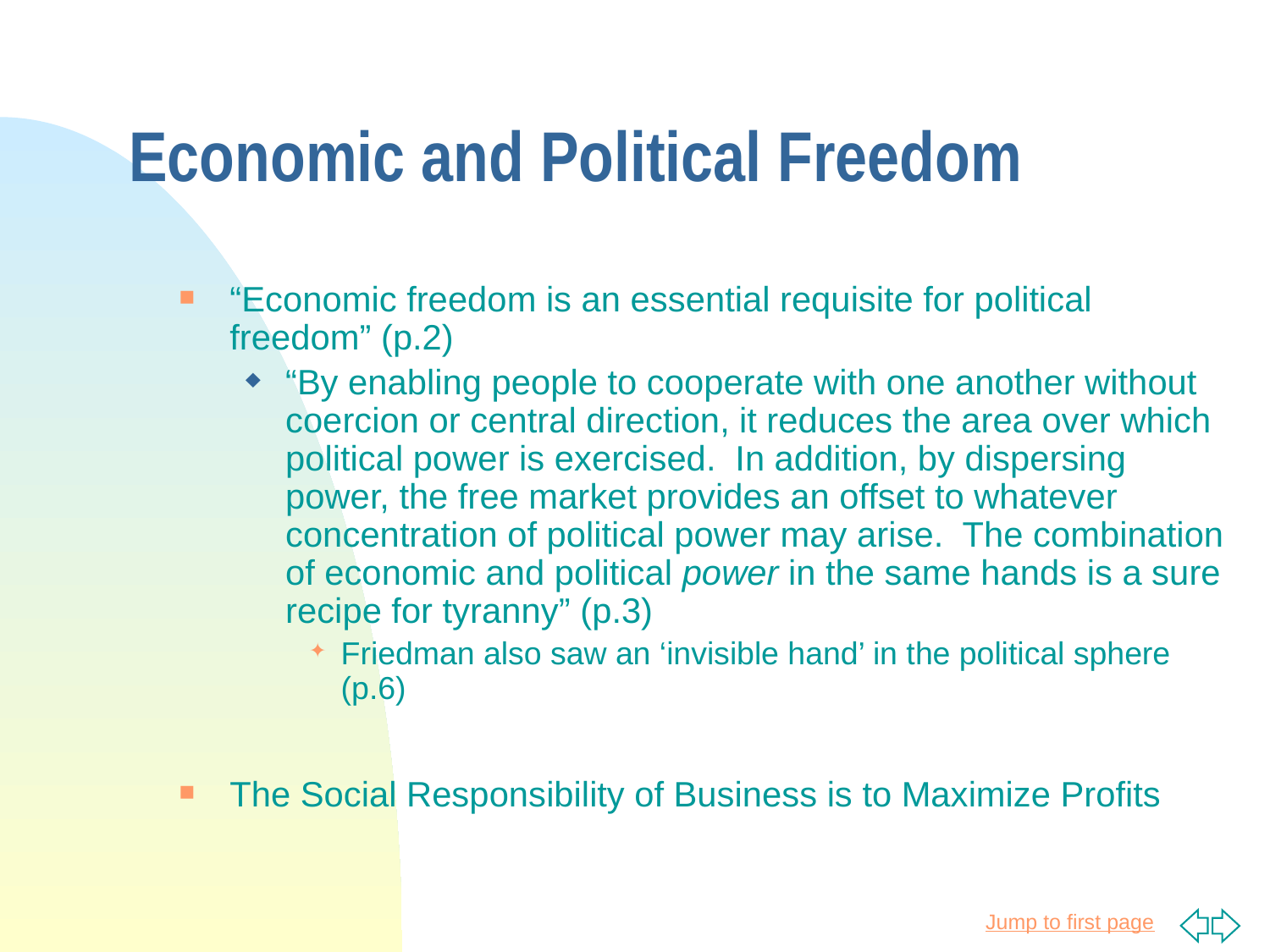

# Economic and Political Freedom
“Economic freedom is an essential requisite for political freedom” (p.2)
“By enabling people to cooperate with one another without coercion or central direction, it reduces the area over which political power is exercised.  In addition, by dispersing power, the free market provides an offset to whatever concentration of political power may arise.  The combination of economic and political power in the same hands is a sure recipe for tyranny” (p.3)
Friedman also saw an ‘invisible hand’ in the political sphere (p.6)

The Social Responsibility of Business is to Maximize Profits